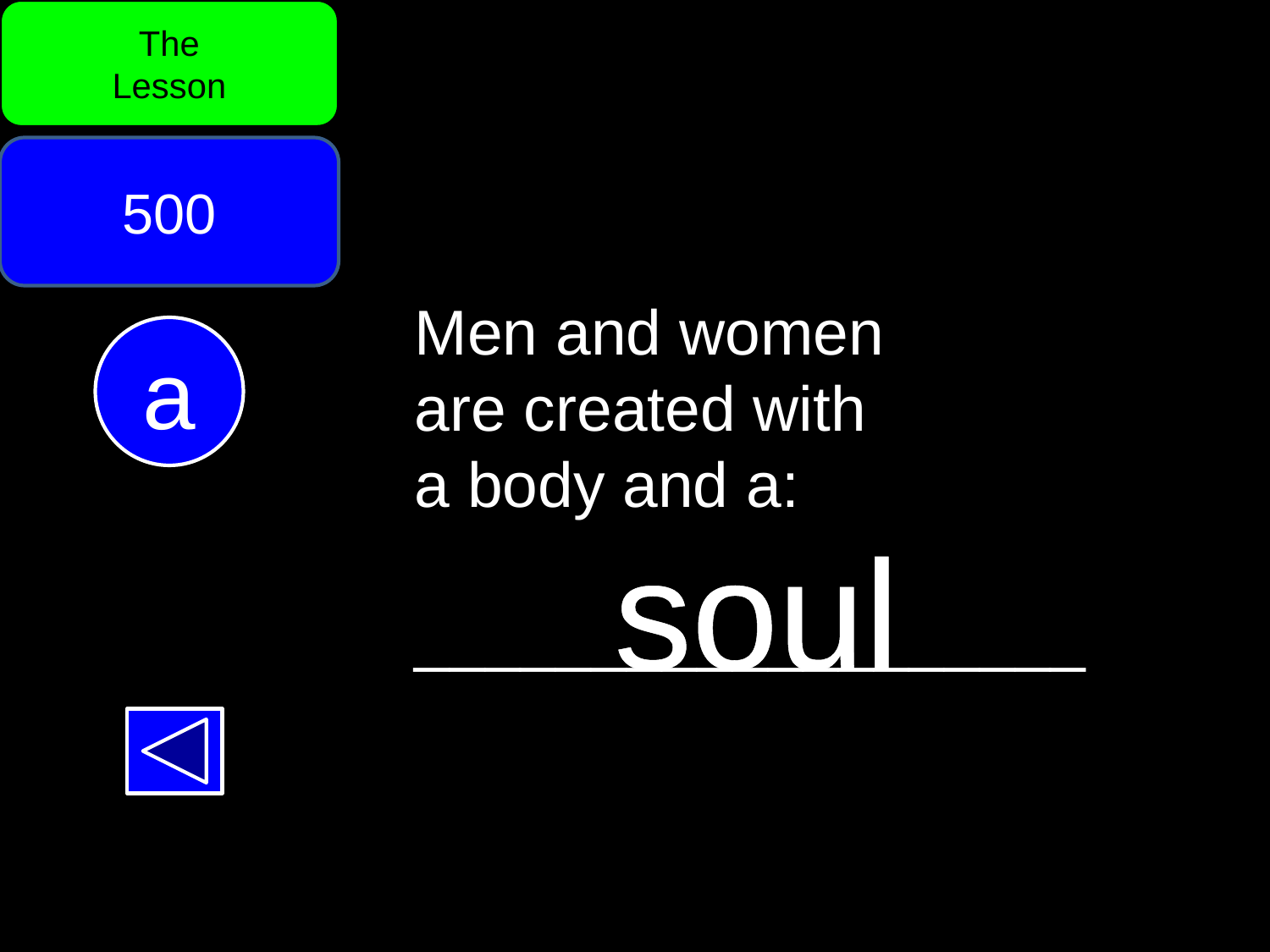

The
Lesson
500
Men and women
are created with
a body and a:

___________________
a
soul